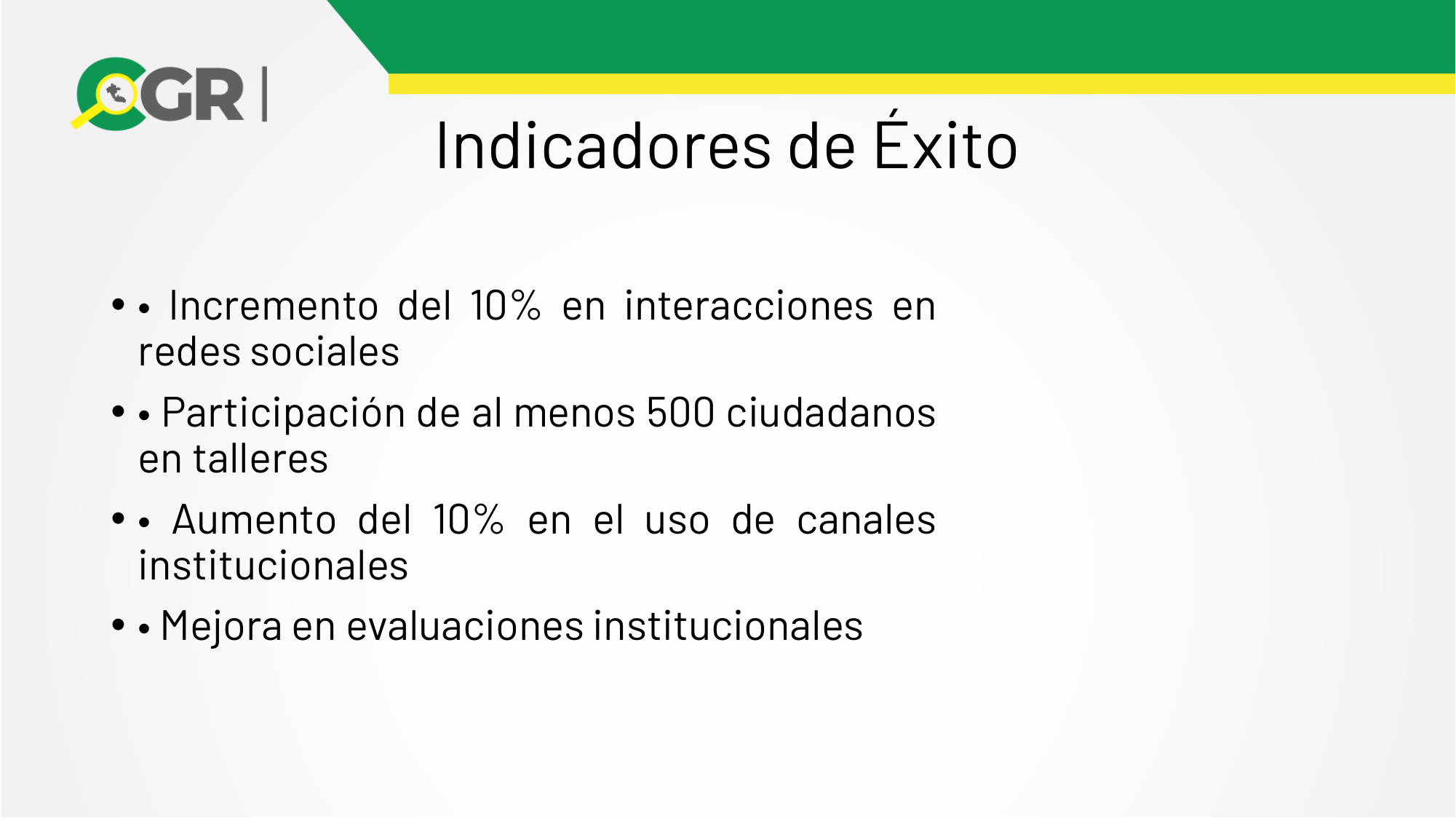

# Indicadores de Éxito
• Incremento del 10% en interacciones en redes sociales
• Participación de al menos 500 ciudadanos en talleres
• Aumento del 10% en el uso de canales institucionales
• Mejora en evaluaciones institucionales